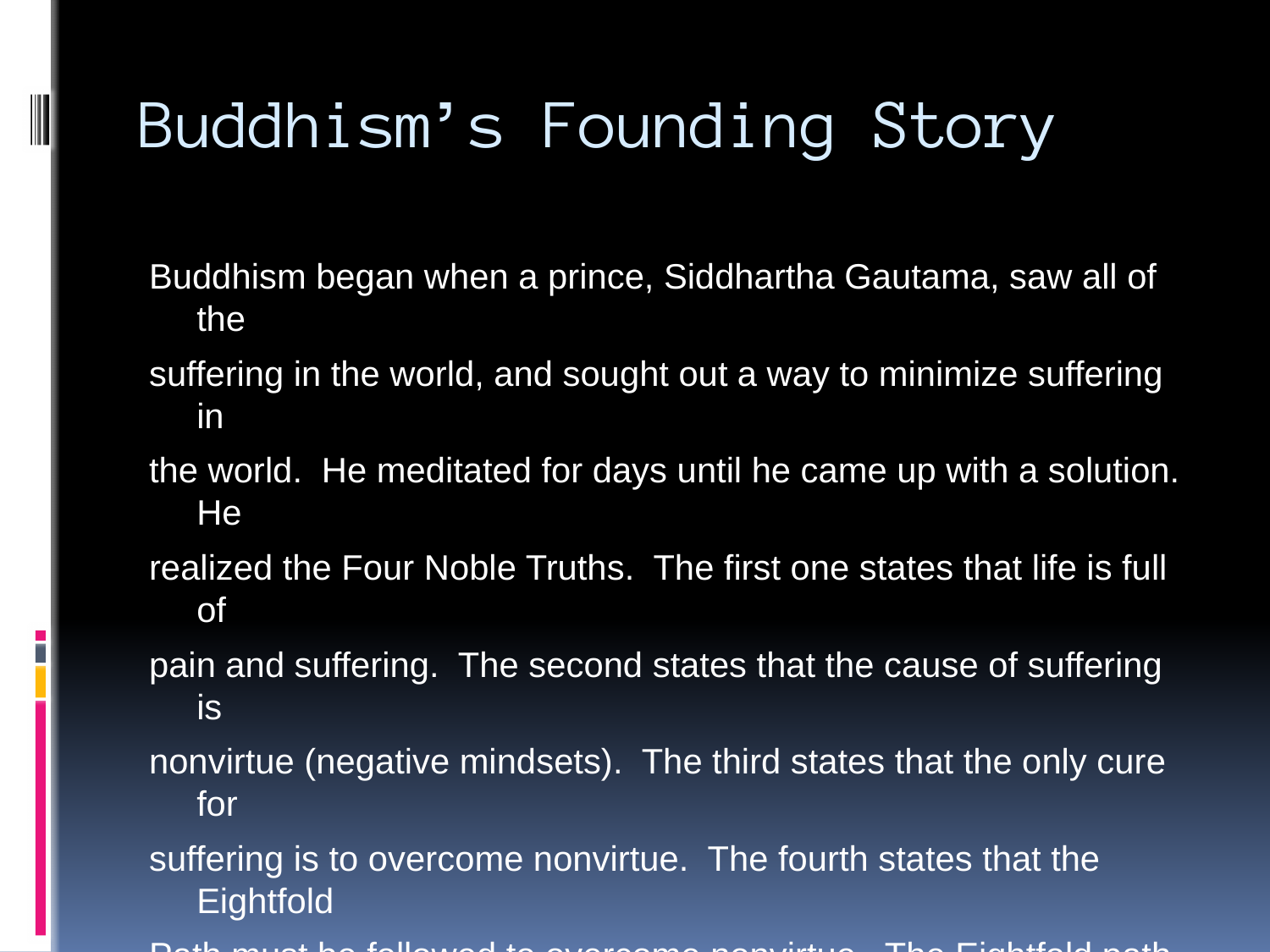

# Buddhism’s Founding Story
Buddhism began when a prince, Siddhartha Gautama, saw all of the
suffering in the world, and sought out a way to minimize suffering in
the world.  He meditated for days until he came up with a solution.  He
realized the Four Noble Truths.  The first one states that life is full of
pain and suffering.  The second states that the cause of suffering is
nonvirtue (negative mindsets).  The third states that the only cure for
suffering is to overcome nonvirtue.  The fourth states that the Eightfold
Path must be followed to overcome nonvirtue.  The Eightfold path is:  1:
Right views, 2: Right aspirations, 3:  Right speech, 4:  Right conduct, 5:
Right livelihood, 6:  Right effort, 7:  Right mindfulness, and 8:  Right
contemplation